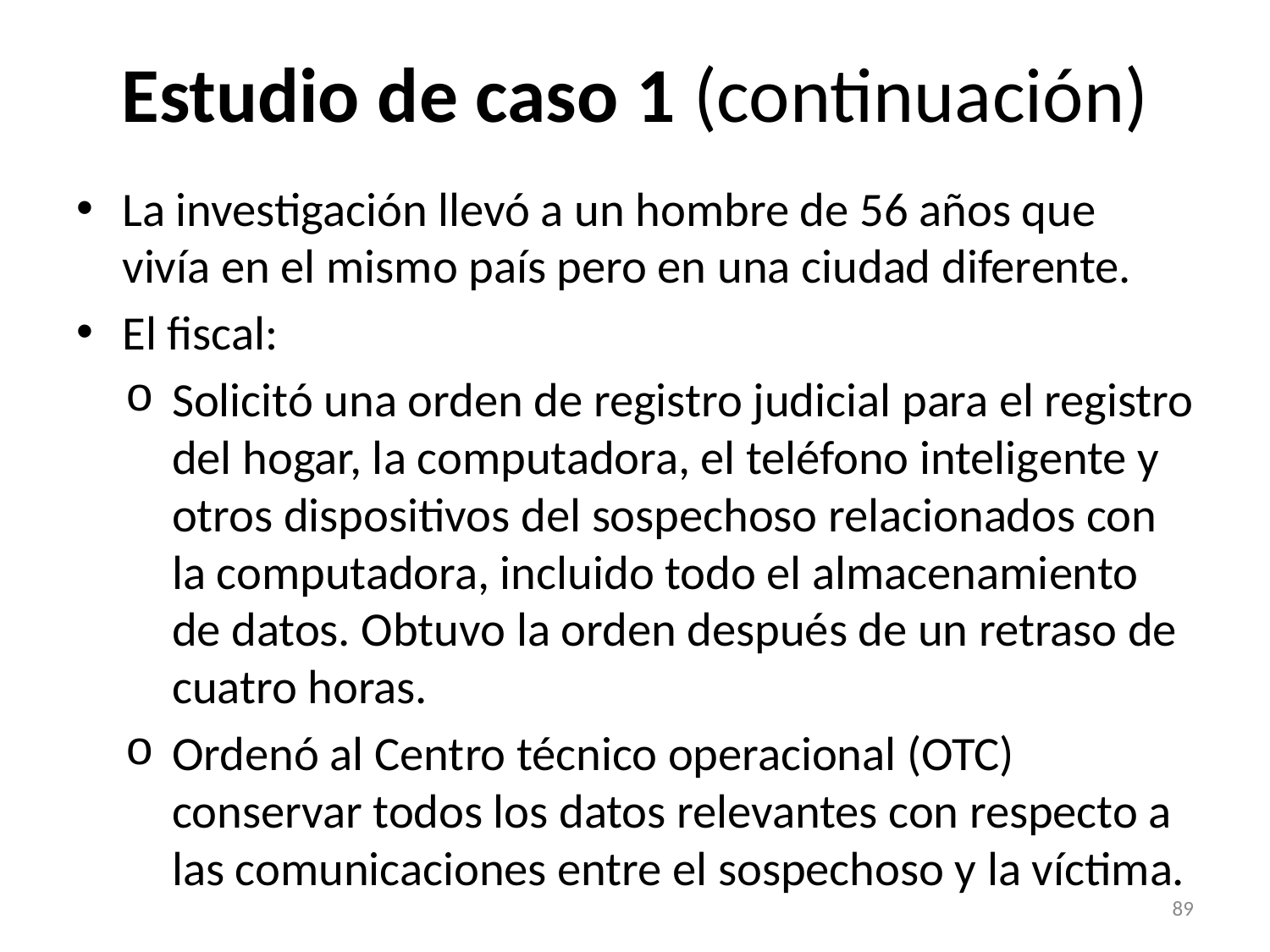

# Estudio de caso 1 (continuación)
La investigación llevó a un hombre de 56 años que vivía en el mismo país pero en una ciudad diferente.
El fiscal:
Solicitó una orden de registro judicial para el registro del hogar, la computadora, el teléfono inteligente y otros dispositivos del sospechoso relacionados con la computadora, incluido todo el almacenamiento de datos. Obtuvo la orden después de un retraso de cuatro horas.
Ordenó al Centro técnico operacional (OTC) conservar todos los datos relevantes con respecto a las comunicaciones entre el sospechoso y la víctima.
89